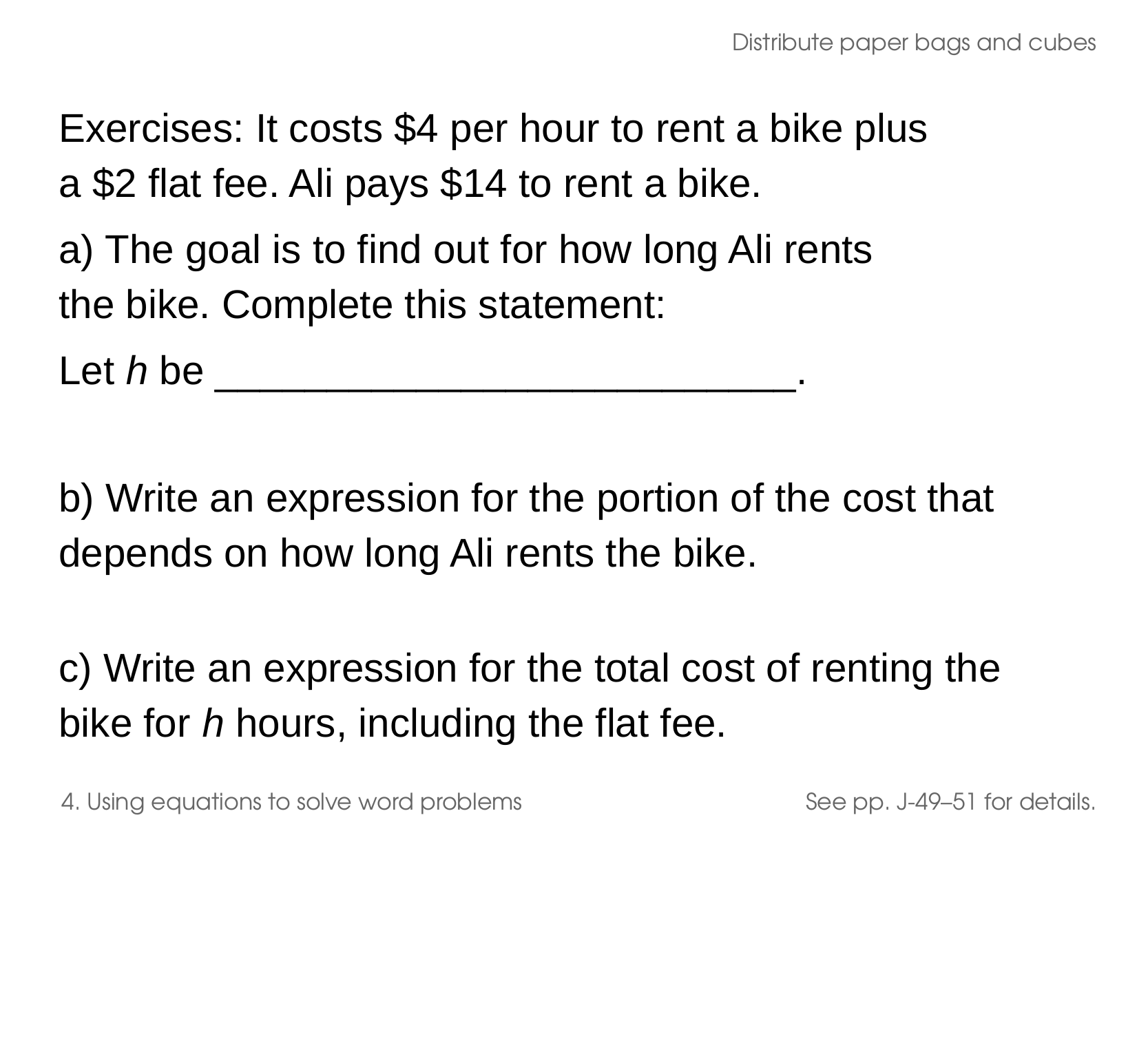

Distribute paper bags and cubes
Exercises: It costs $4 per hour to rent a bike plus
a $2 flat fee. Ali pays $14 to rent a bike.
a) The goal is to find out for how long Ali rents
the bike. Complete this statement:
Let h be __________________________.
b) Write an expression for the portion of the cost that depends on how long Ali rents the bike.
c) Write an expression for the total cost of renting the bike for h hours, including the flat fee.
4. Using equations to solve word problems
See pp. J-49–51 for details.